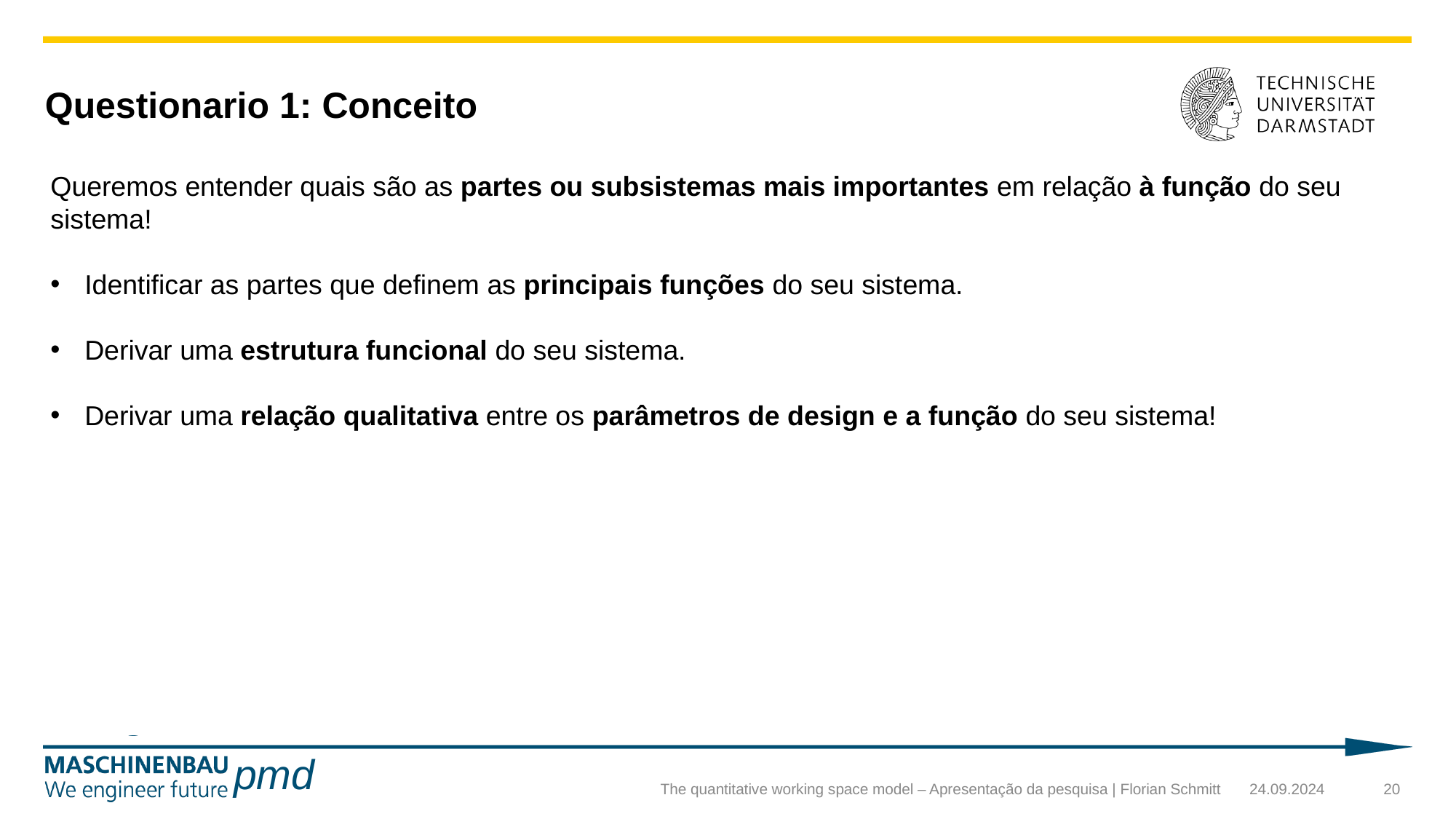

# Questionario 1: Conceito
Queremos entender quais são as partes ou subsistemas mais importantes em relação à função do seu sistema!

Identificar as partes que definem as principais funções do seu sistema.

Derivar uma estrutura funcional do seu sistema.

Derivar uma relação qualitativa entre os parâmetros de design e a função do seu sistema!

The quantitative working space model – Apresentação da pesquisa | Florian Schmitt
24.09.2024
20